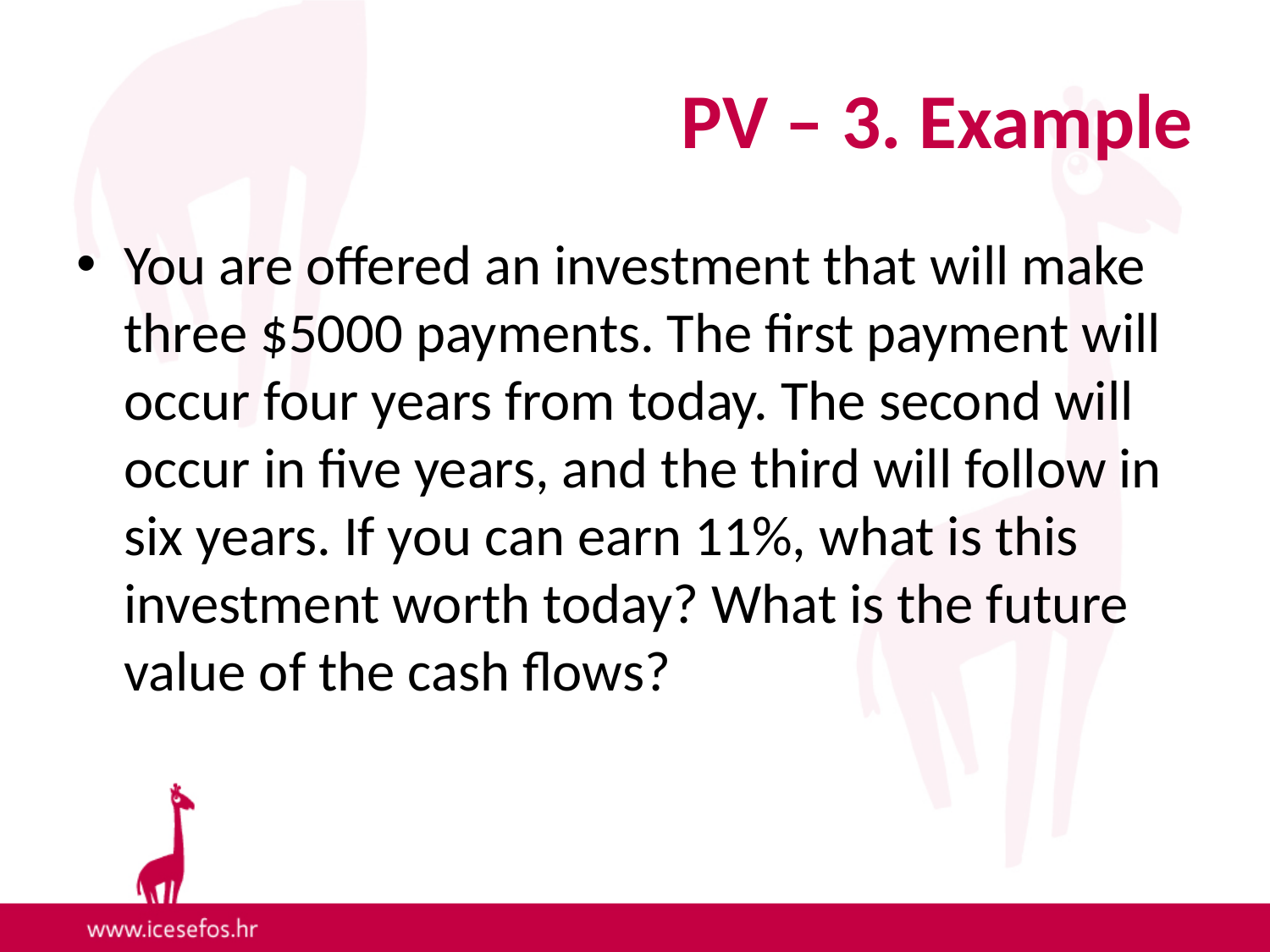

# PV – 3. Example
You are offered an investment that will make three $5000 payments. The first payment will occur four years from today. The second will occur in five years, and the third will follow in six years. If you can earn 11%, what is this investment worth today? What is the future value of the cash flows?